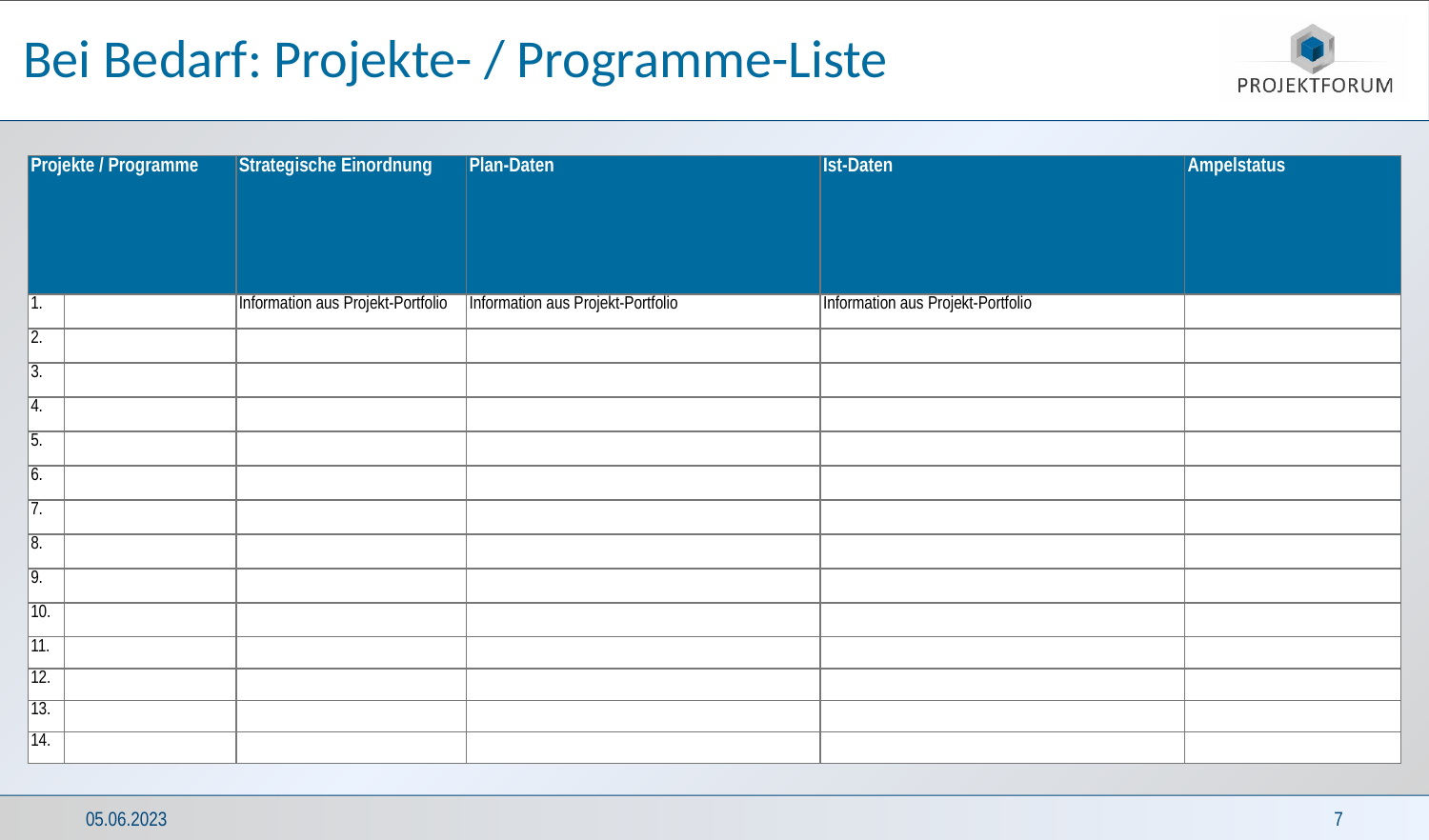

# Bei Bedarf: Projekte- / Programme-Liste
| Projekte / Programme |  | Strategische Einordnung | Plan-Daten | Ist-Daten | Ampelstatus |
| --- | --- | --- | --- | --- | --- |
| 1. |  | Information aus Projekt-Portfolio | Information aus Projekt-Portfolio | Information aus Projekt-Portfolio |  |
| 2. |  |  |  |  |  |
| 3. |  |  |  |  |  |
| 4. |  |  |  |  |  |
| 5. |  |  |  |  |  |
| 6. |  |  |  |  |  |
| 7. |  |  |  |  |  |
| 8. |  |  |  |  |  |
| 9. |  |  |  |  |  |
| 10. |  |  |  |  |  |
| 11. |  |  |  |  |  |
| 12. |  |  |  |  |  |
| 13. |  |  |  |  |  |
| 14. |  |  |  |  |  |
05.06.2023
7